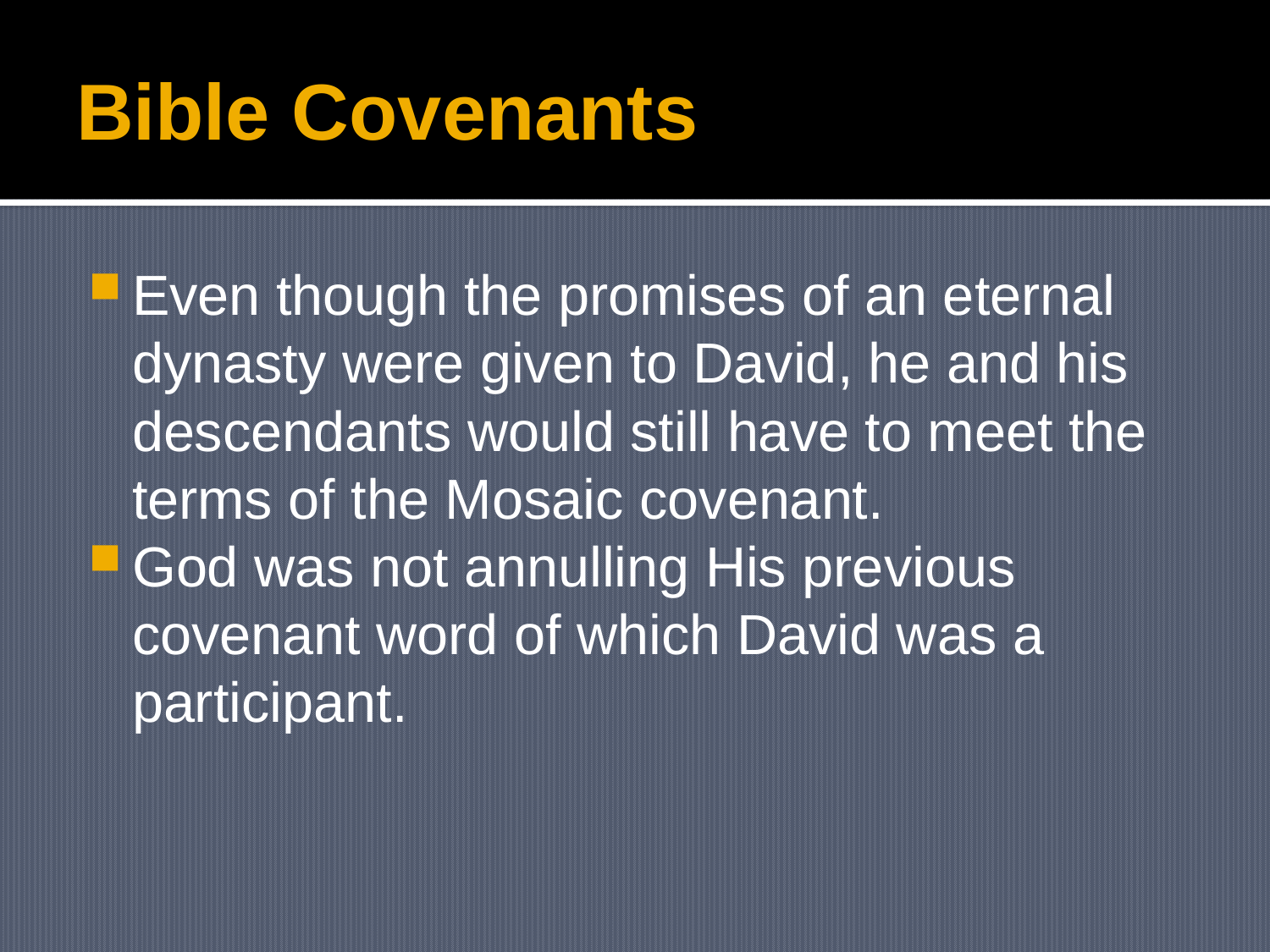

# Bible Covenants
Even though the promises of an eternal dynasty were given to David, he and his descendants would still have to meet the terms of the Mosaic covenant.
God was not annulling His previous covenant word of which David was a participant.